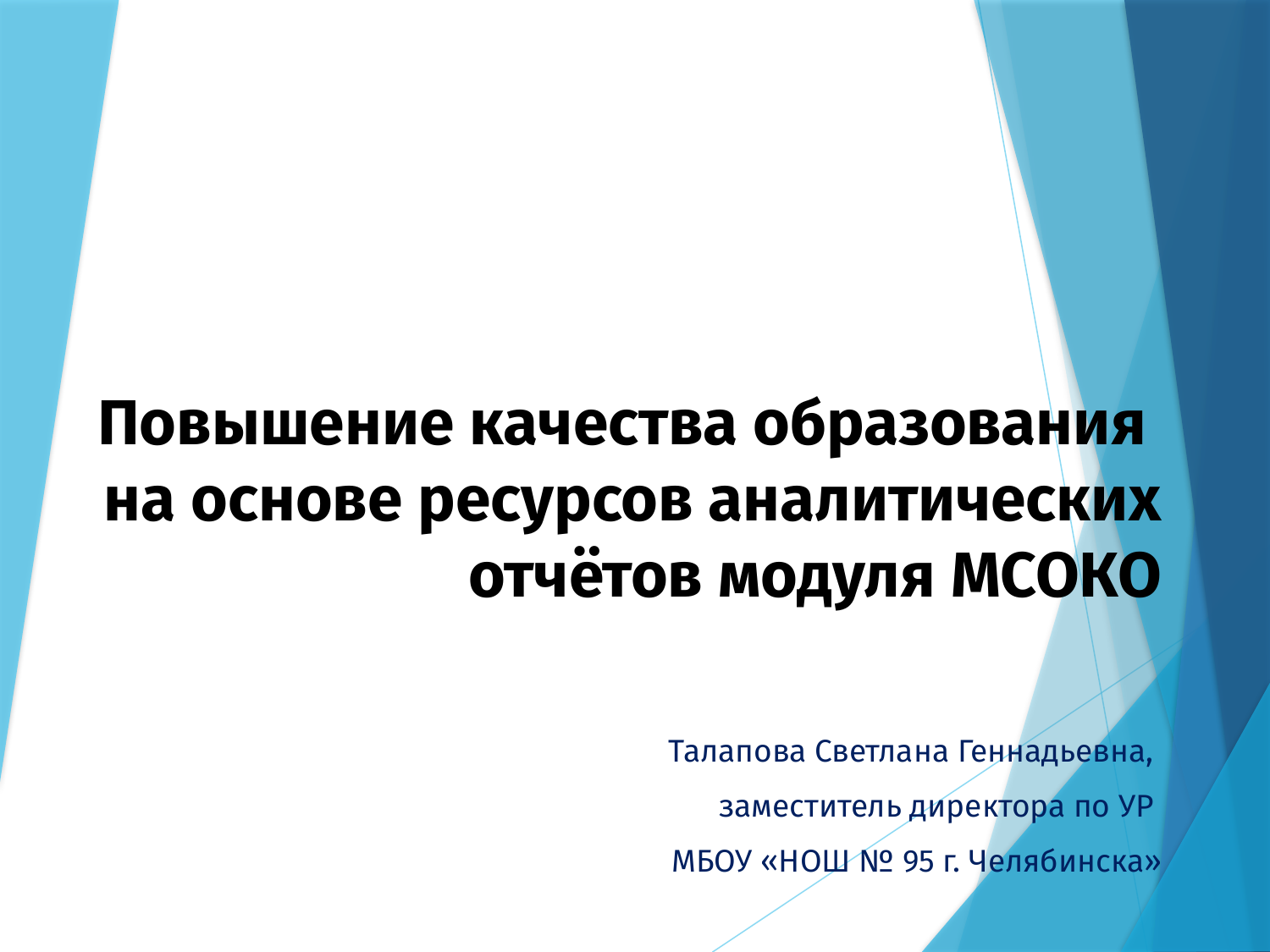

# Повышение качества образования на основе ресурсов аналитических отчётов модуля МСОКО
Талапова Светлана Геннадьевна,
заместитель директора по УР
МБОУ «НОШ № 95 г. Челябинска»